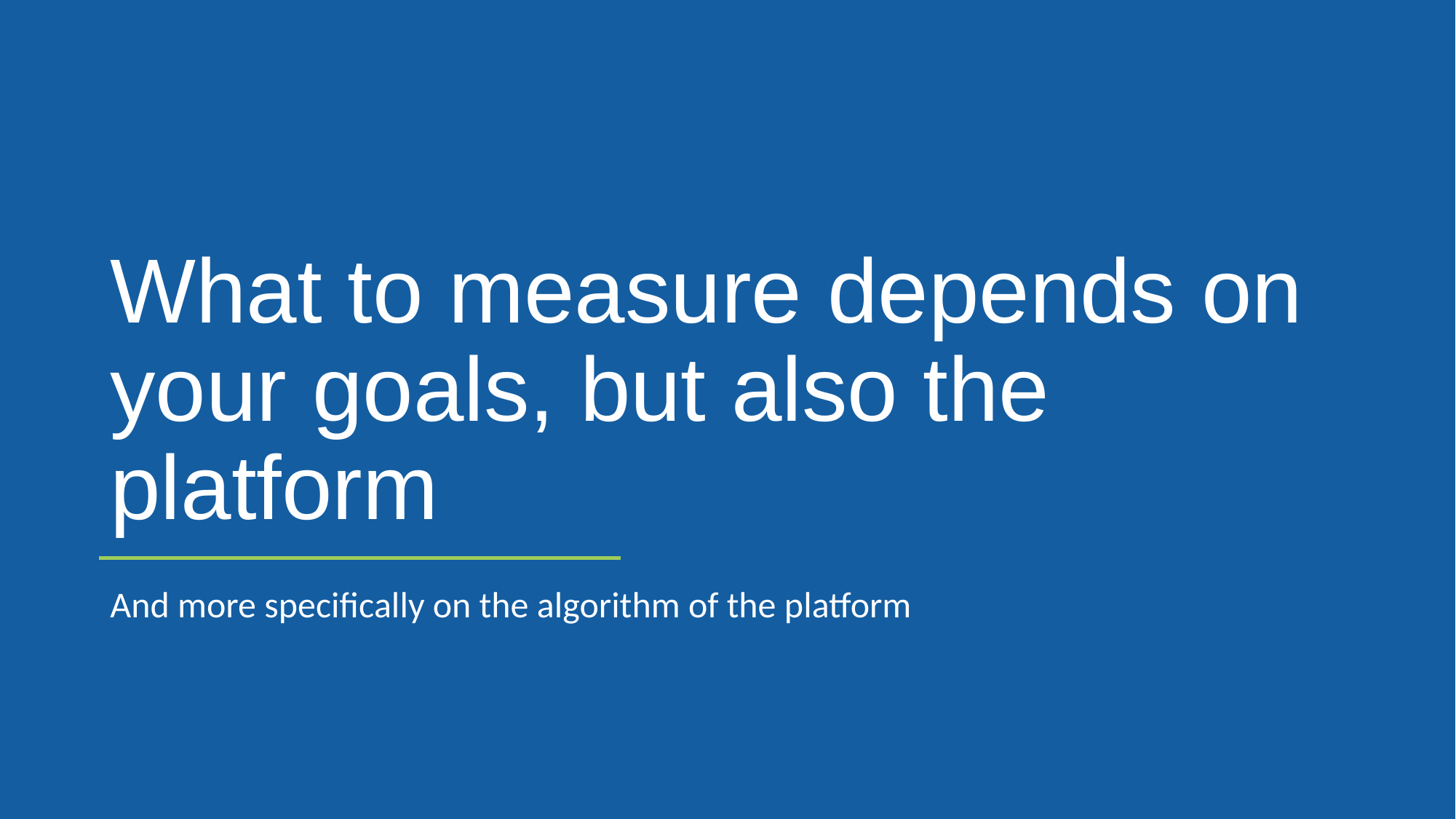

# What to measure depends on your goals, but also the platform
And more specifically on the algorithm of the platform